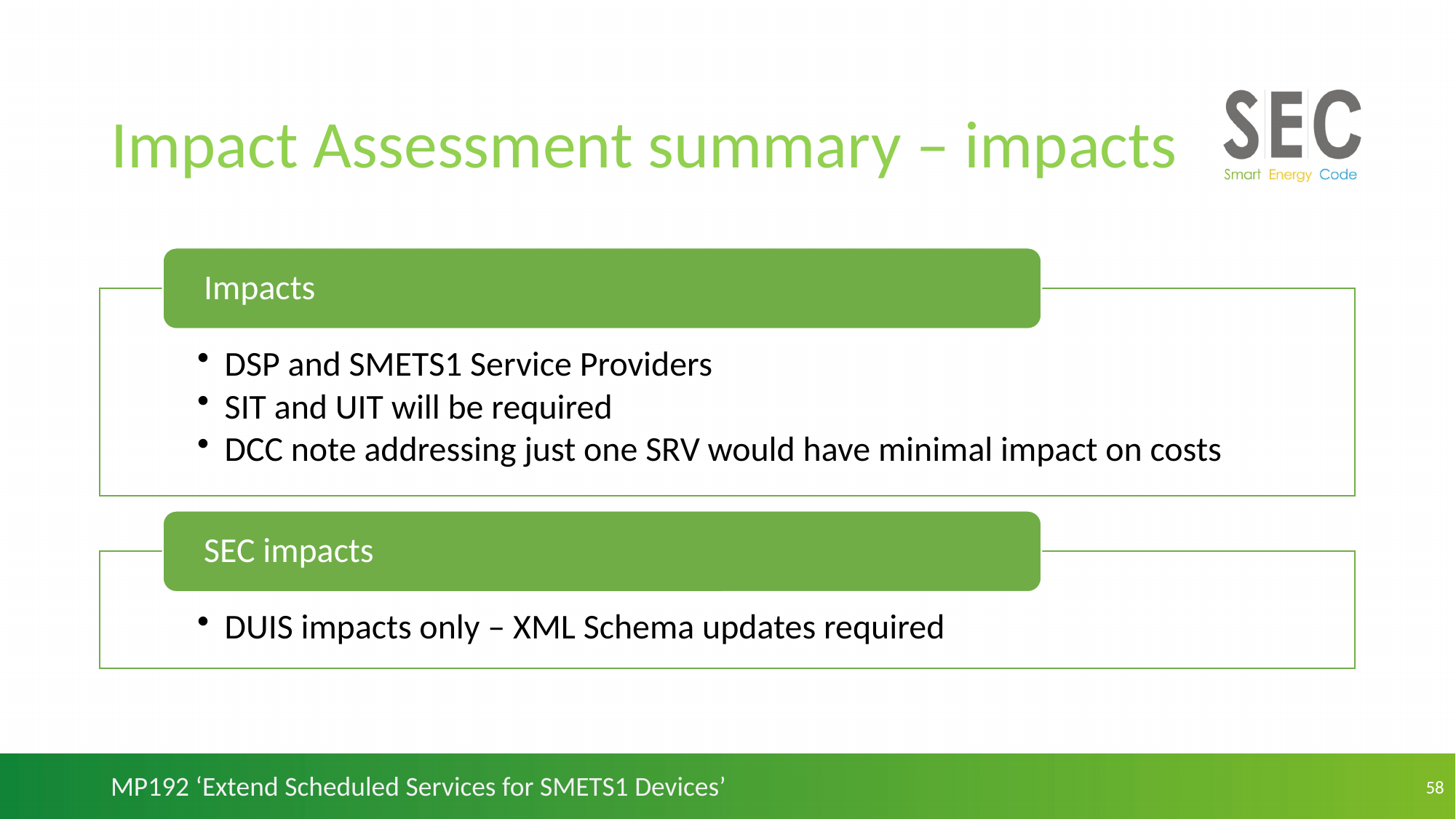

# Impact Assessment summary – impacts
DSP and SMETS1 Service Providers
SIT and UIT will be required
DCC note addressing just one SRV would have minimal impact on costs
Impacts
DUIS impacts only – XML Schema updates required
SEC impacts
MP192 ‘Extend Scheduled Services for SMETS1 Devices’
58